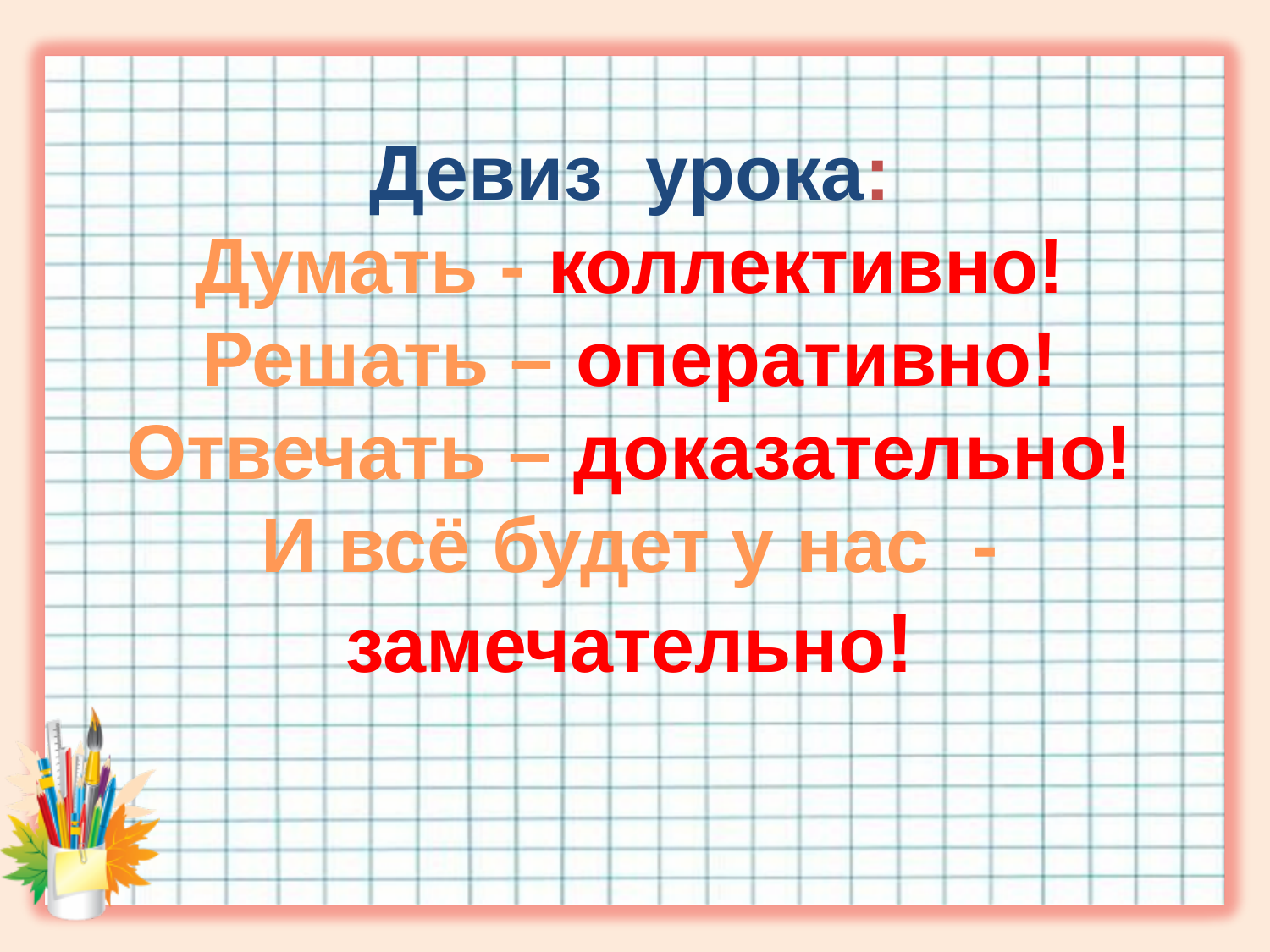

Девиз  урока:
Думать - коллективно!
Решать – оперативно!
Отвечать – доказательно!
И всё будет у нас  - замечательно!